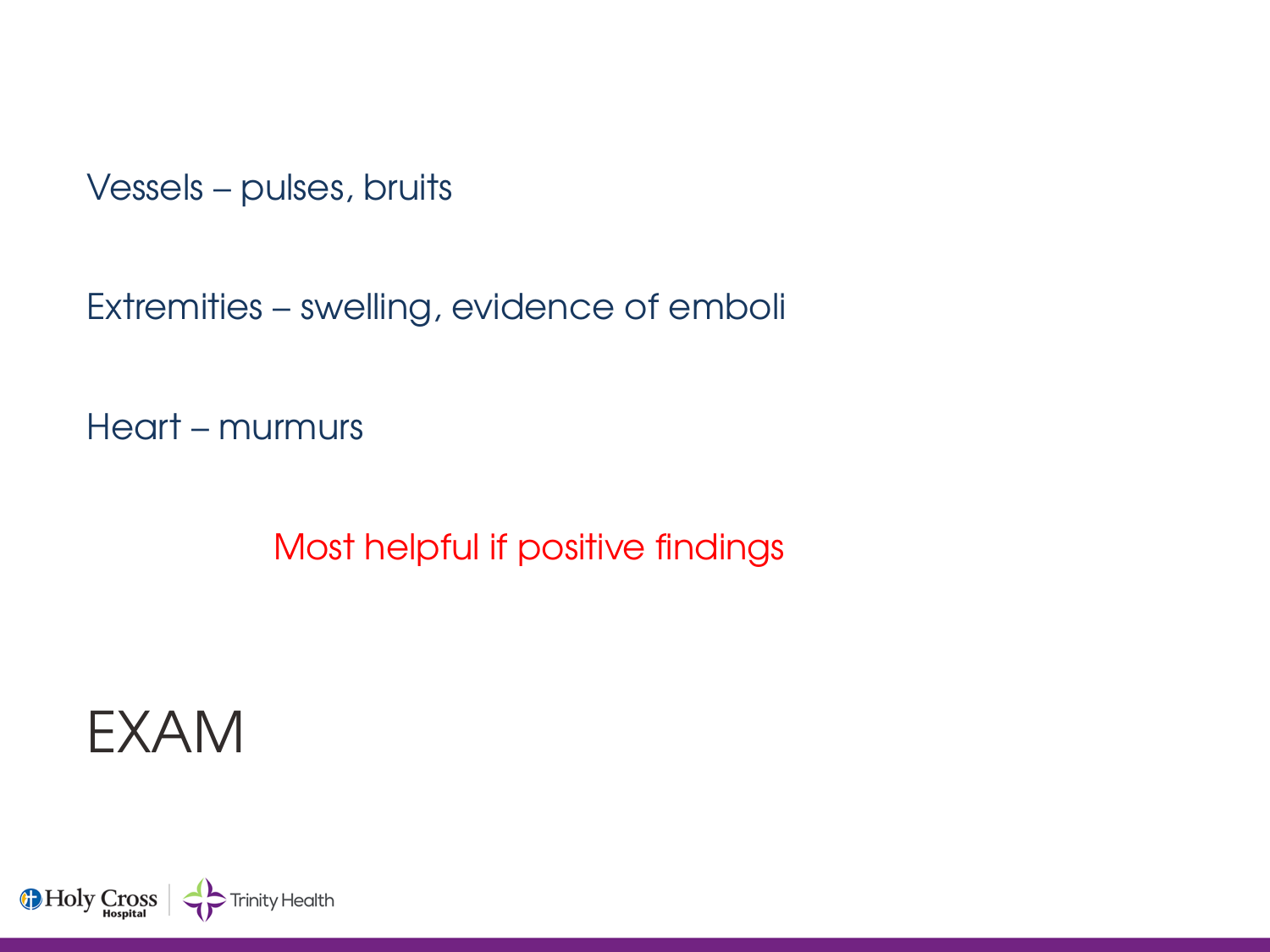

Vessels – pulses, bruits

Extremities – swelling, evidence of emboli

Heart – murmurs

Most helpful if positive findings
# EXAM